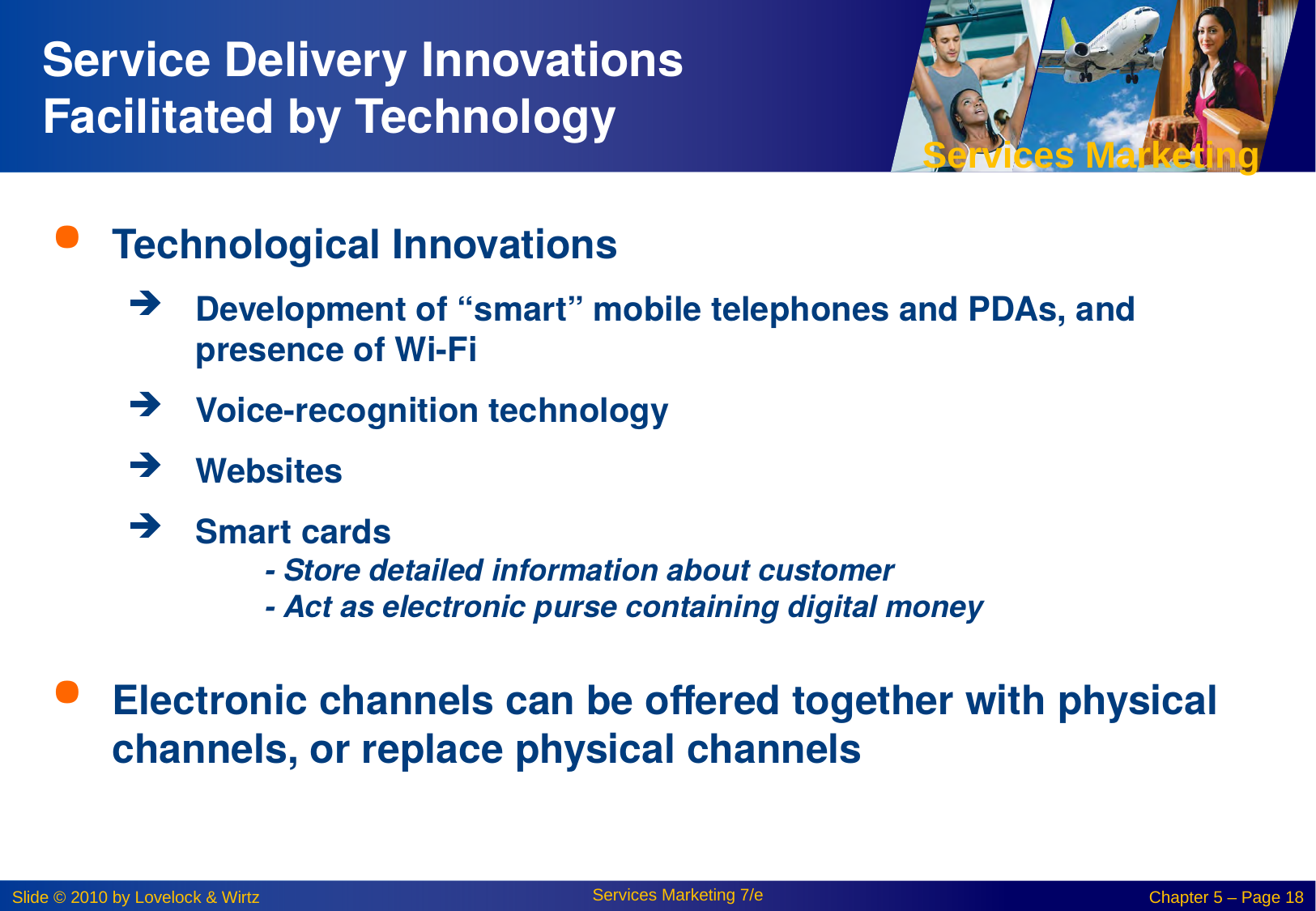

# Service Delivery Innovations Facilitated by Technology
Technological Innovations
Development of “smart” mobile telephones and PDAs, and presence of Wi-Fi
Voice-recognition technology
Websites
Smart cards
- Store detailed information about customer
- Act as electronic purse containing digital money
Electronic channels can be offered together with physical channels, or replace physical channels